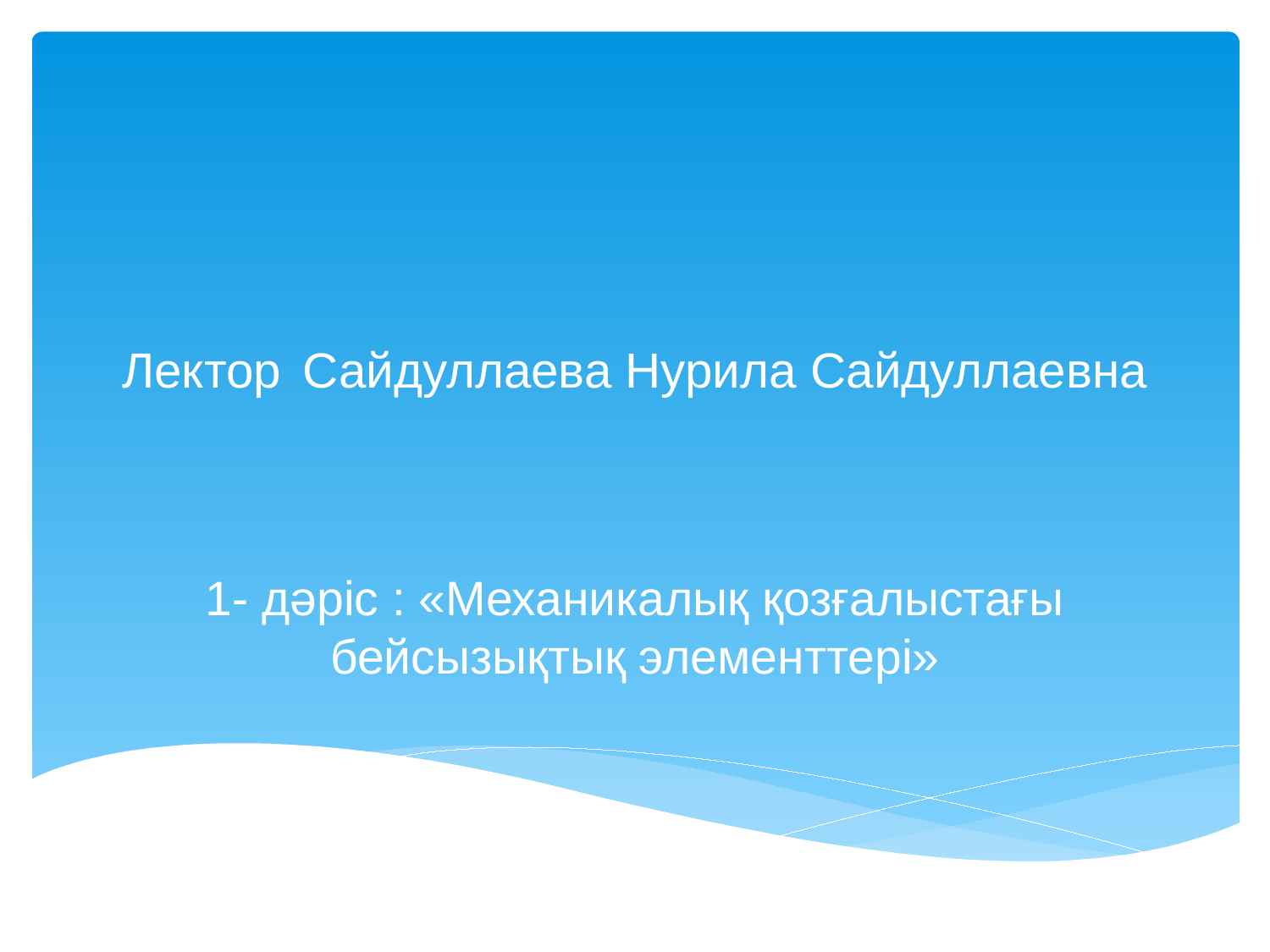

# Лектор Сайдуллаева Нурила Сайдуллаевна

1- дәріс : «Механикалық қозғалыстағы бейсызықтық элементтері»